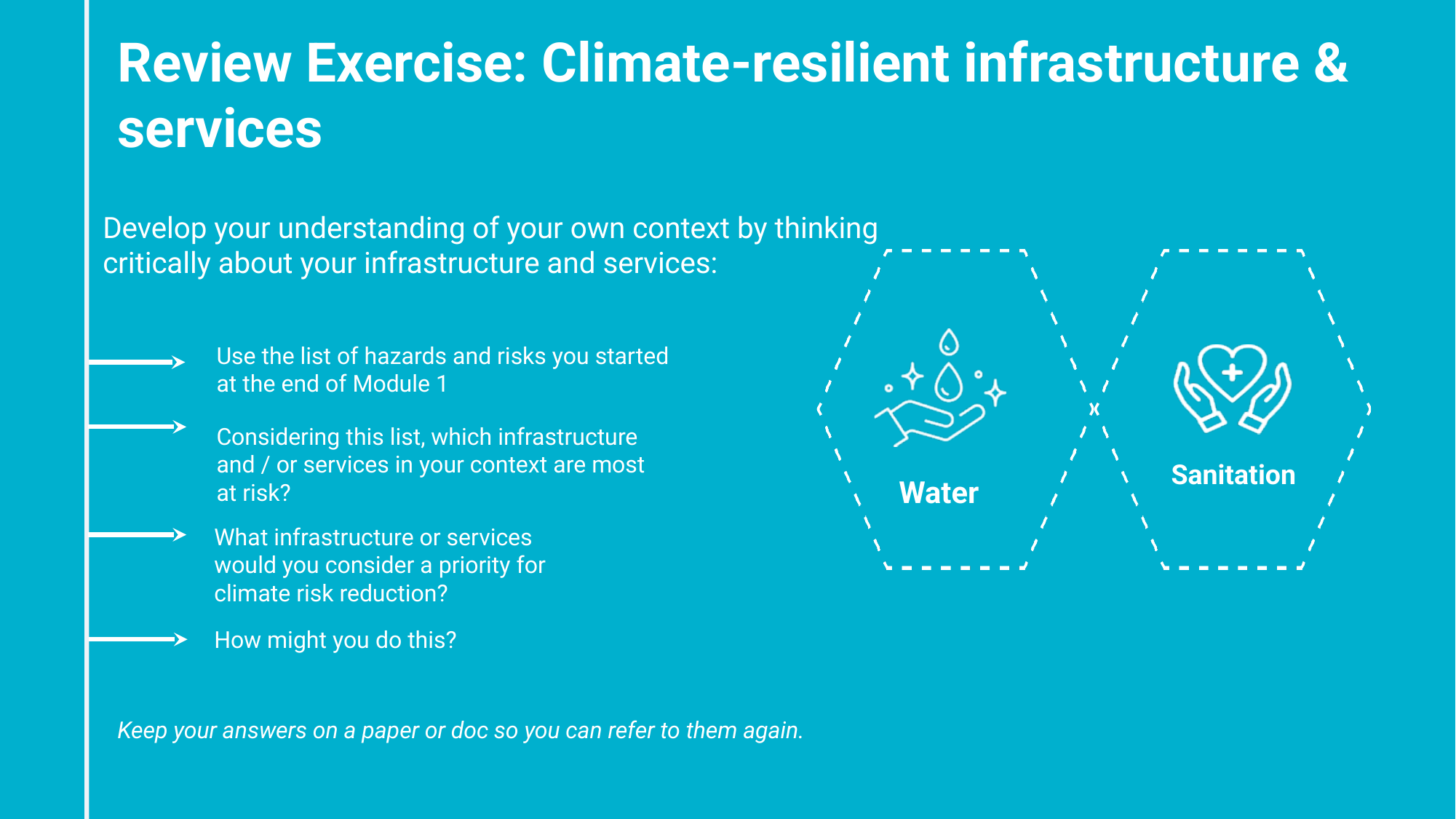

Review Exercise: Climate-resilient infrastructure & services
Develop your understanding of your own context by thinking critically about your infrastructure and services:

Use the list of hazards and risks you started at the end of Module 1

Considering this list, which infrastructure and / or services in your context are most at risk?
Sanitation
Water
What infrastructure or services would you consider a priority for climate risk reduction?
How might you do this?
Keep your answers on a paper or doc so you can refer to them again.
23